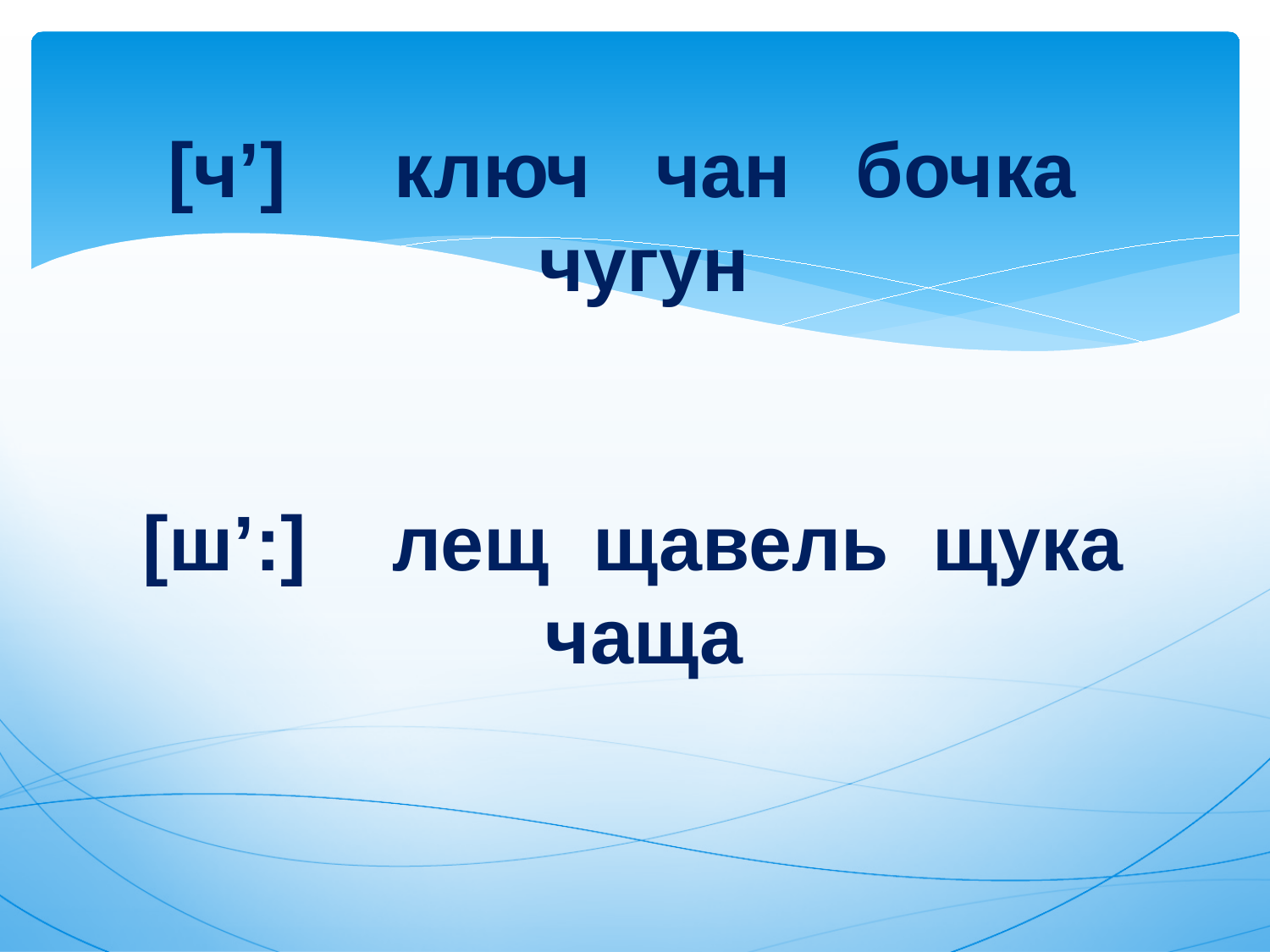

# [ч’]     ключ   чан   бочка   чугун [ш’:]    лещ  щавель  щука  чаща